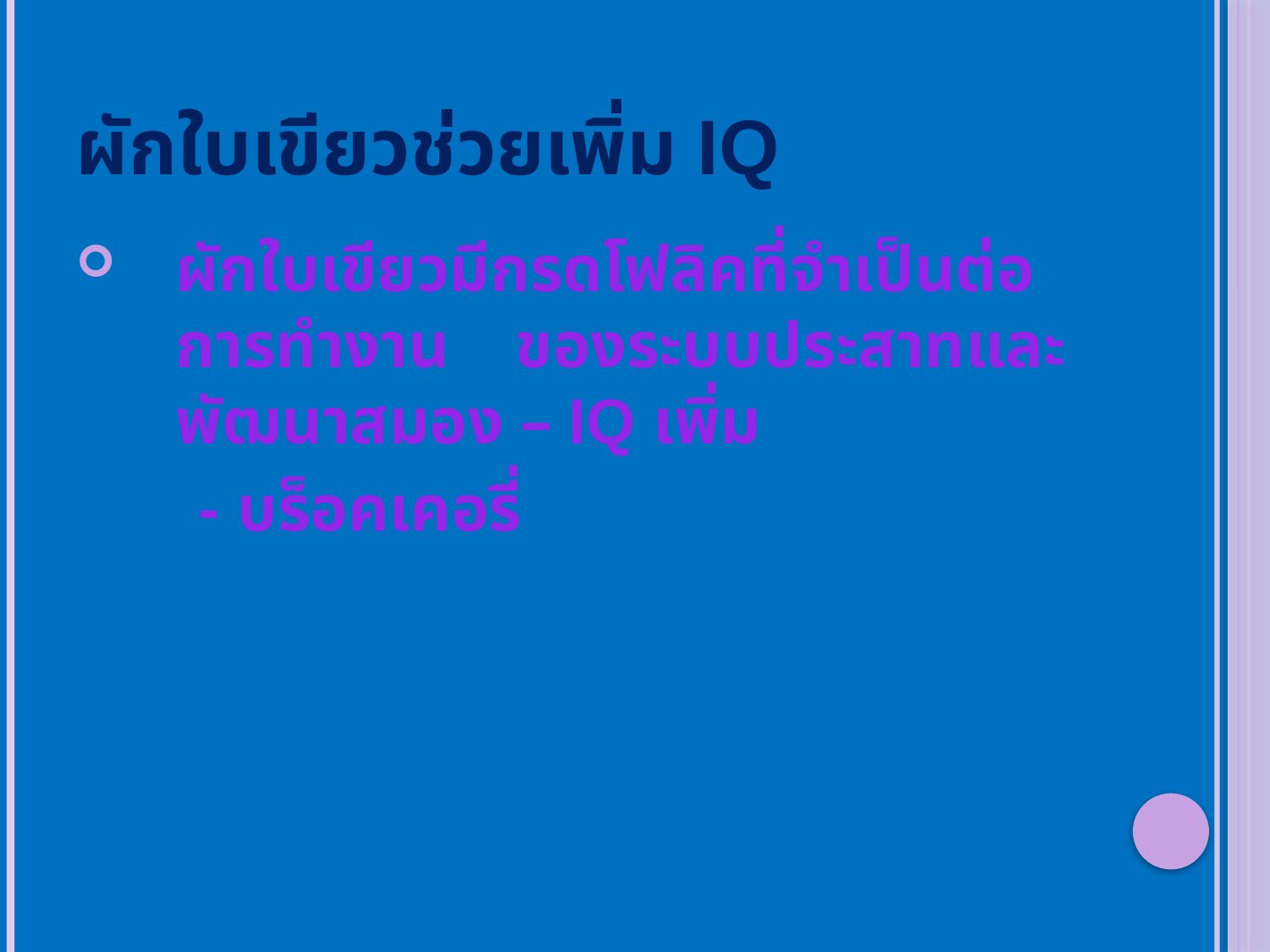

# ผักใบเขียวช่วยเพิ่ม IQ
ผักใบเขียวมีกรดโฟลิคที่จำเป็นต่อการทำงาน    ของระบบประสาทและพัฒนาสมอง – IQ เพิ่ม
       - บร็อคเคอรี่